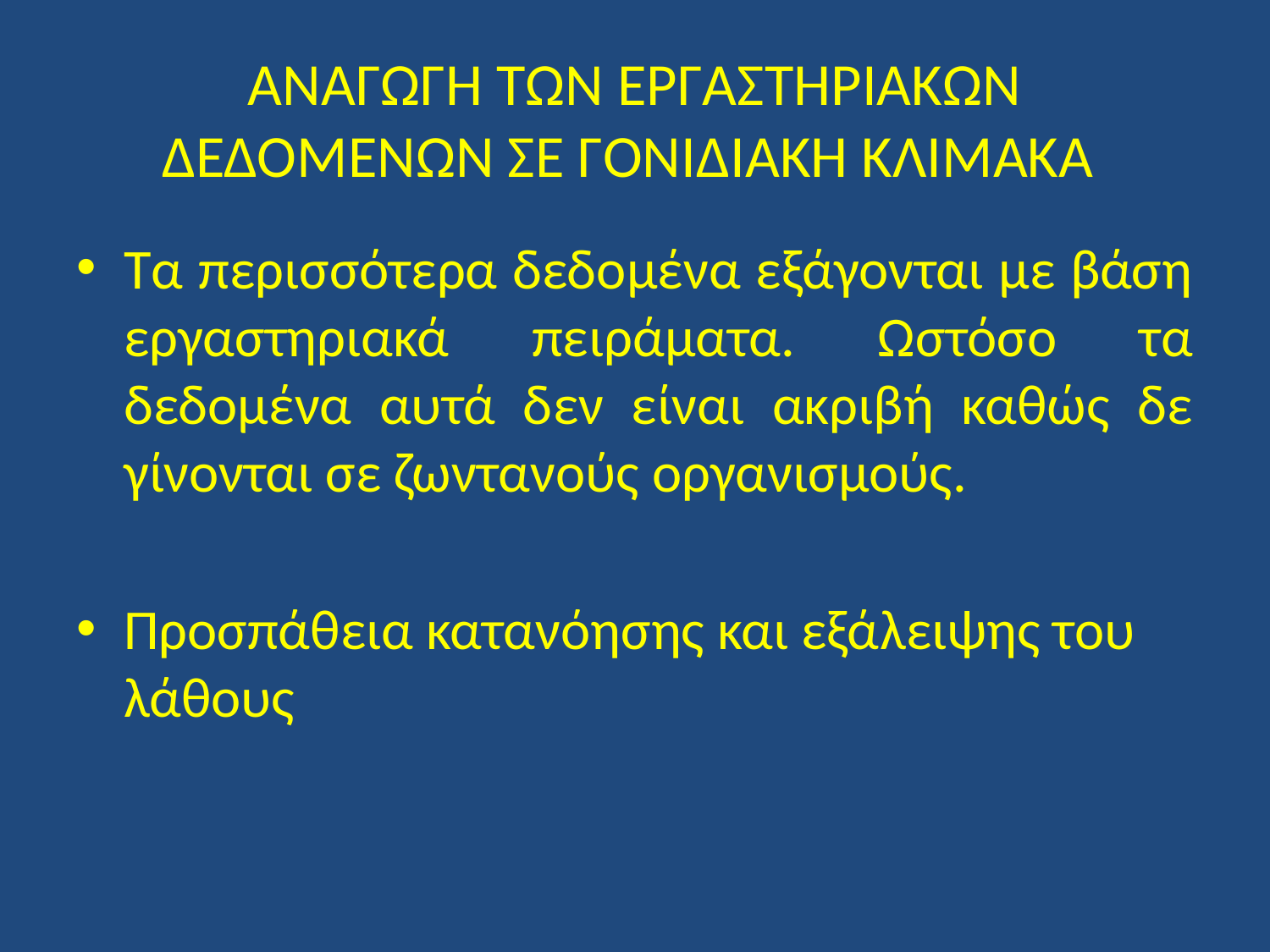

# ΑΝΑΓΩΓΗ ΤΩΝ ΕΡΓΑΣΤΗΡΙΑΚΩΝ ΔΕΔΟΜΕΝΩΝ ΣΕ ΓΟΝΙΔΙΑΚΗ ΚΛΙΜΑΚΑ
Τα περισσότερα δεδομένα εξάγονται με βάση εργαστηριακά πειράματα. Ωστόσο τα δεδομένα αυτά δεν είναι ακριβή καθώς δε γίνονται σε ζωντανούς οργανισμούς.

Προσπάθεια κατανόησης και εξάλειψης του λάθους